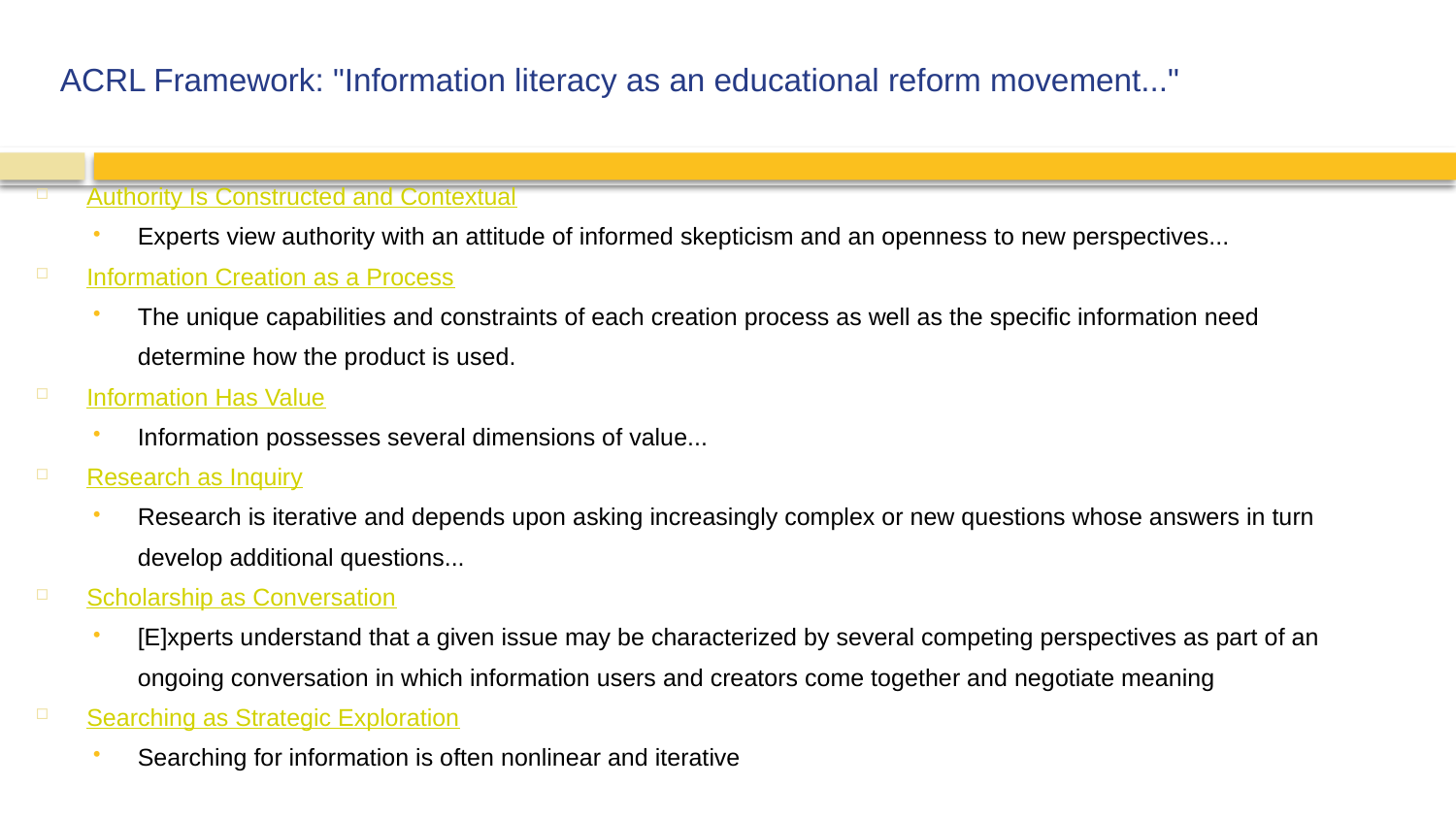

# ACRL Framework: "Information literacy as an educational reform movement..."
Authority Is Constructed and Contextual
Experts view authority with an attitude of informed skepticism and an openness to new perspectives...
Information Creation as a Process
The unique capabilities and constraints of each creation process as well as the specific information need determine how the product is used.
Information Has Value
Information possesses several dimensions of value...
Research as Inquiry
Research is iterative and depends upon asking increasingly complex or new questions whose answers in turn develop additional questions...
Scholarship as Conversation
[E]xperts understand that a given issue may be characterized by several competing perspectives as part of an ongoing conversation in which information users and creators come together and negotiate meaning
Searching as Strategic Exploration
Searching for information is often nonlinear and iterative